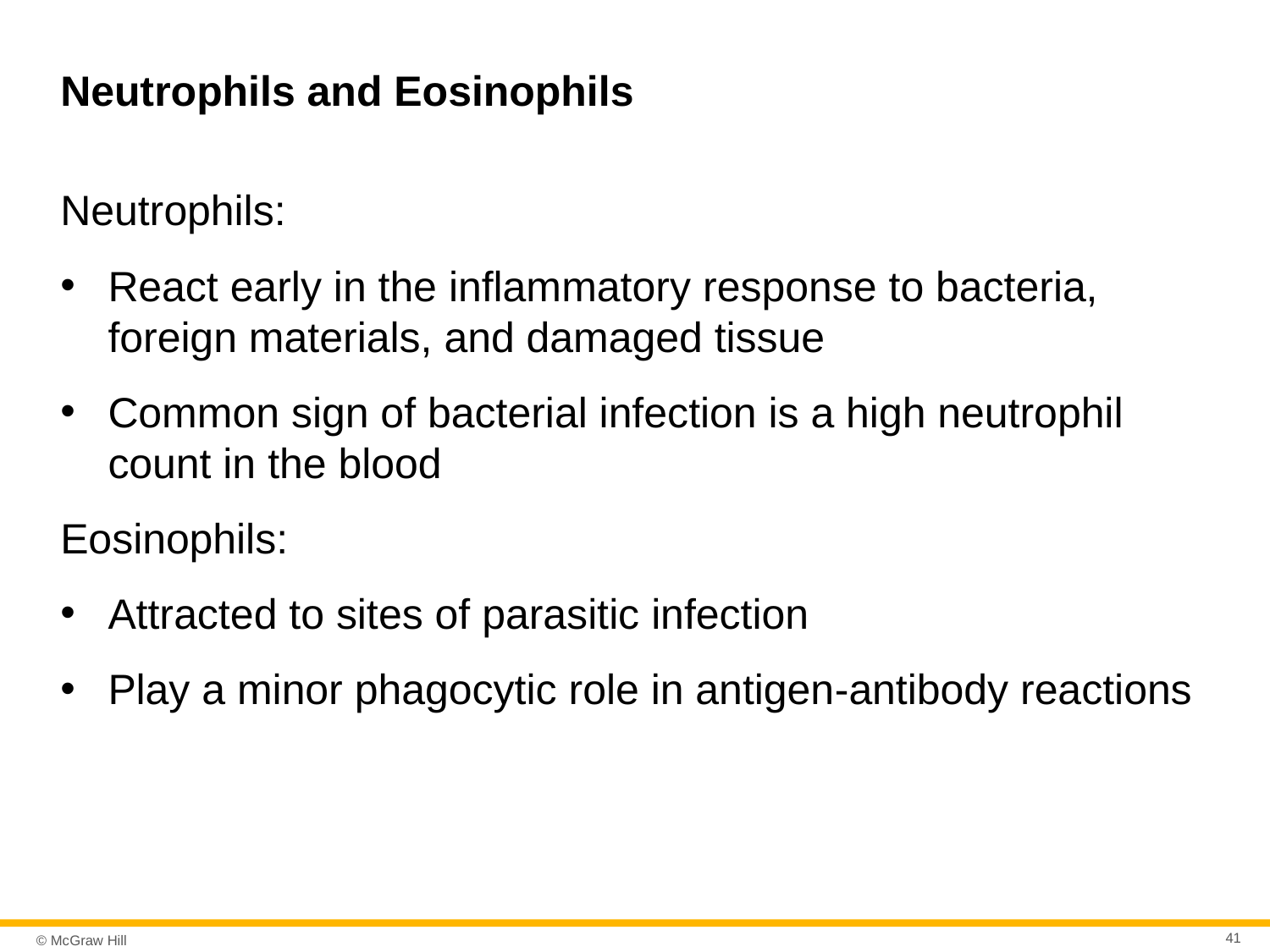

# Neutrophils and Eosinophils
Neutrophils:
React early in the inflammatory response to bacteria, foreign materials, and damaged tissue
Common sign of bacterial infection is a high neutrophil count in the blood
Eosinophils:
Attracted to sites of parasitic infection
Play a minor phagocytic role in antigen-antibody reactions